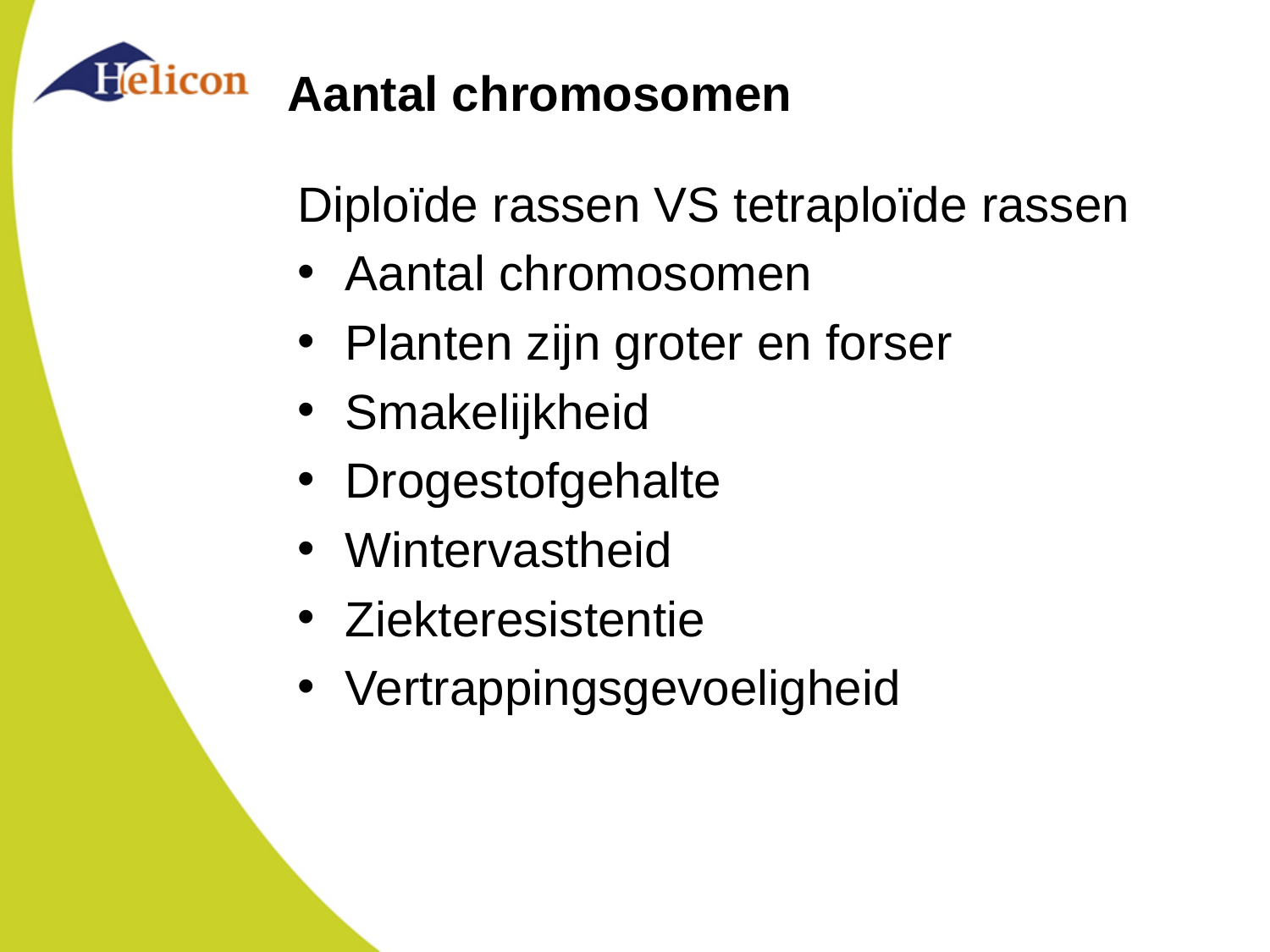

# Aantal chromosomen
Diploïde rassen VS tetraploïde rassen
Aantal chromosomen
Planten zijn groter en forser
Smakelijkheid
Drogestofgehalte
Wintervastheid
Ziekteresistentie
Vertrappingsgevoeligheid